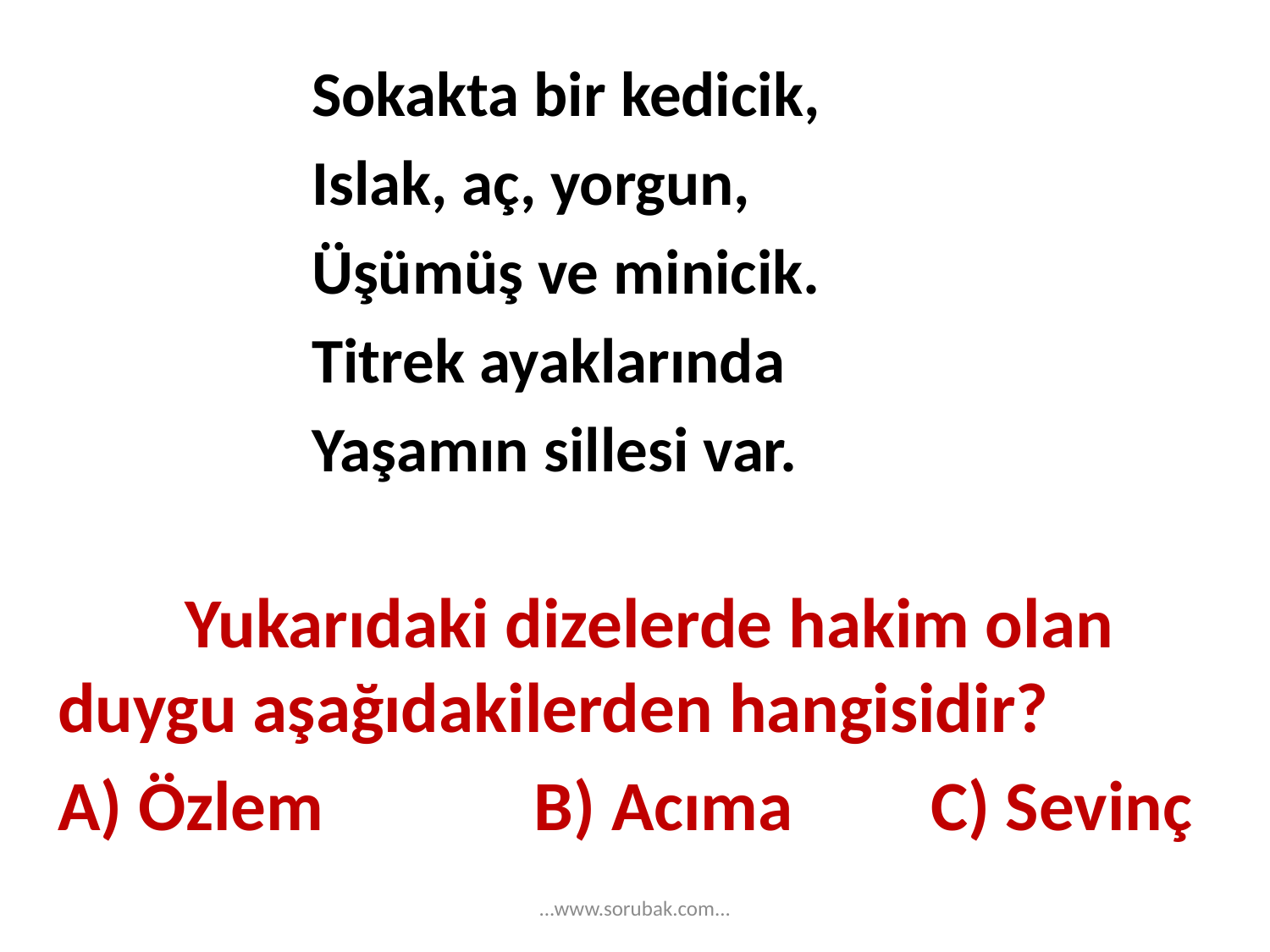

Sokakta bir kedicik,
		Islak, aç, yorgun,
		Üşümüş ve minicik.
		Titrek ayaklarında
		Yaşamın sillesi var.

 	Yukarıdaki dizelerde hakim olan duygu aşağıdakilerden hangisidir?
A) Özlem	      B) Acıma	       C) Sevinç

...www.sorubak.com...